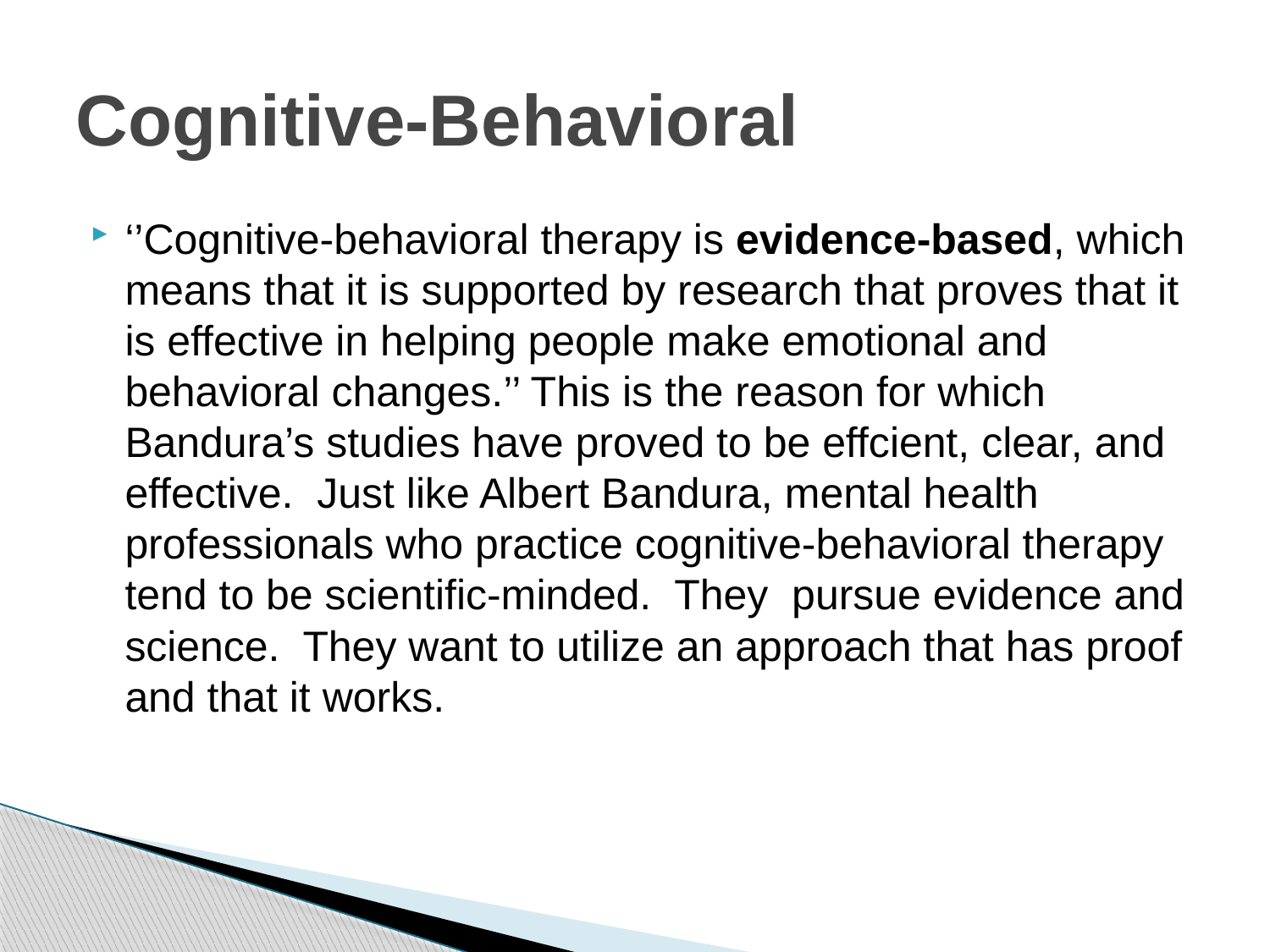

# Cognitive-Behavioral
‘’Cognitive-behavioral therapy is evidence-based, which means that it is supported by research that proves that it is effective in helping people make emotional and behavioral changes.’’ This is the reason for which Bandura’s studies have proved to be effcient, clear, and effective.  Just like Albert Bandura, mental health professionals who practice cognitive-behavioral therapy tend to be scientific-minded.  They  pursue evidence and science.  They want to utilize an approach that has proof and that it works.